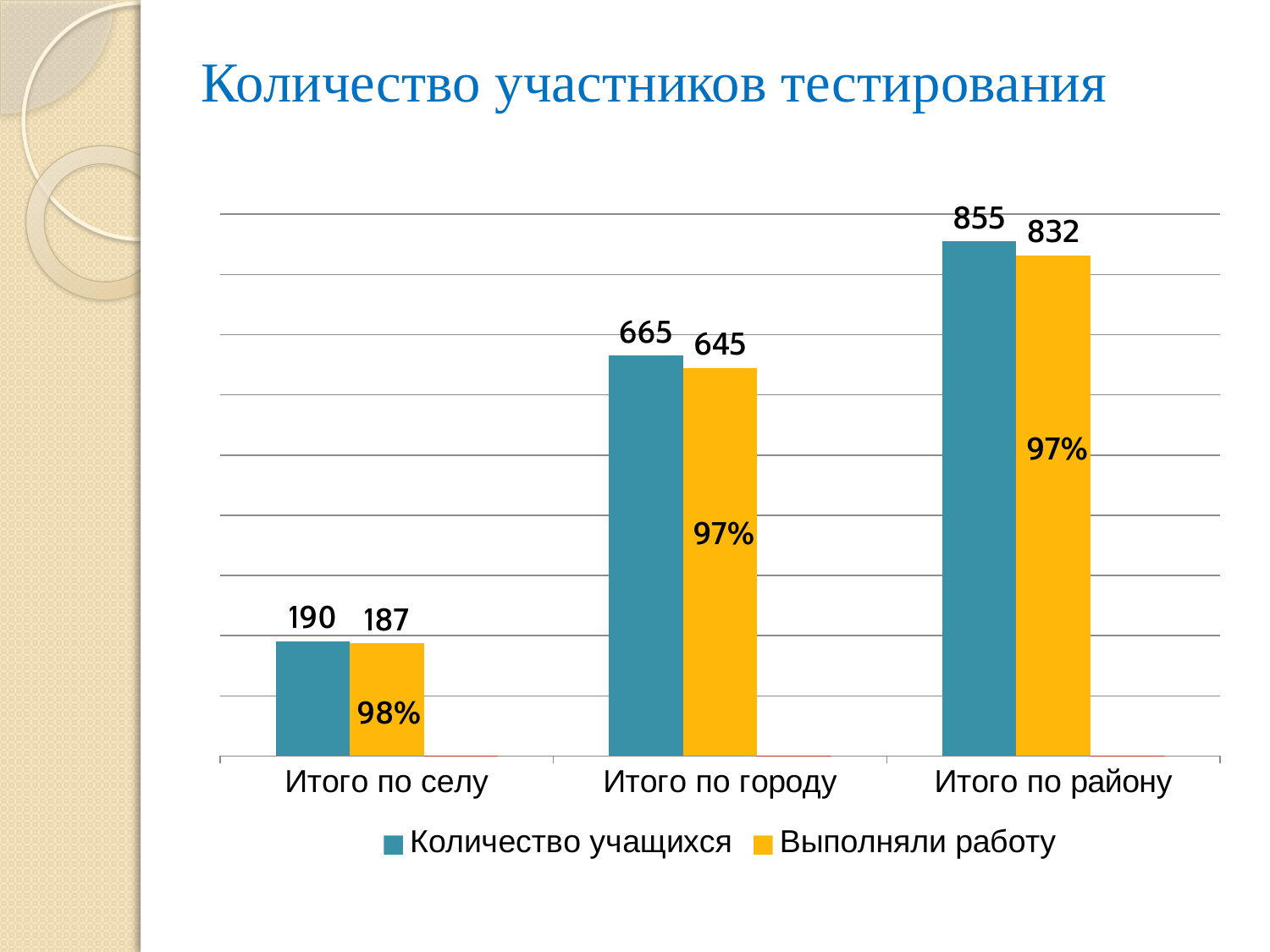

# Количество участников тестирования

### Chart

| Category | Количество учащихся | Выполняли работу | Столбец2 |
|---|---|---|---|
| Итого по селу | 190.0 | 187.0 | 0.9842105263157894 |
| Итого по городу | 665.0 | 645.0 | 0.9699248120300817 |
| Итого по району | 855.0 | 832.0 | 0.9730994152046839 |